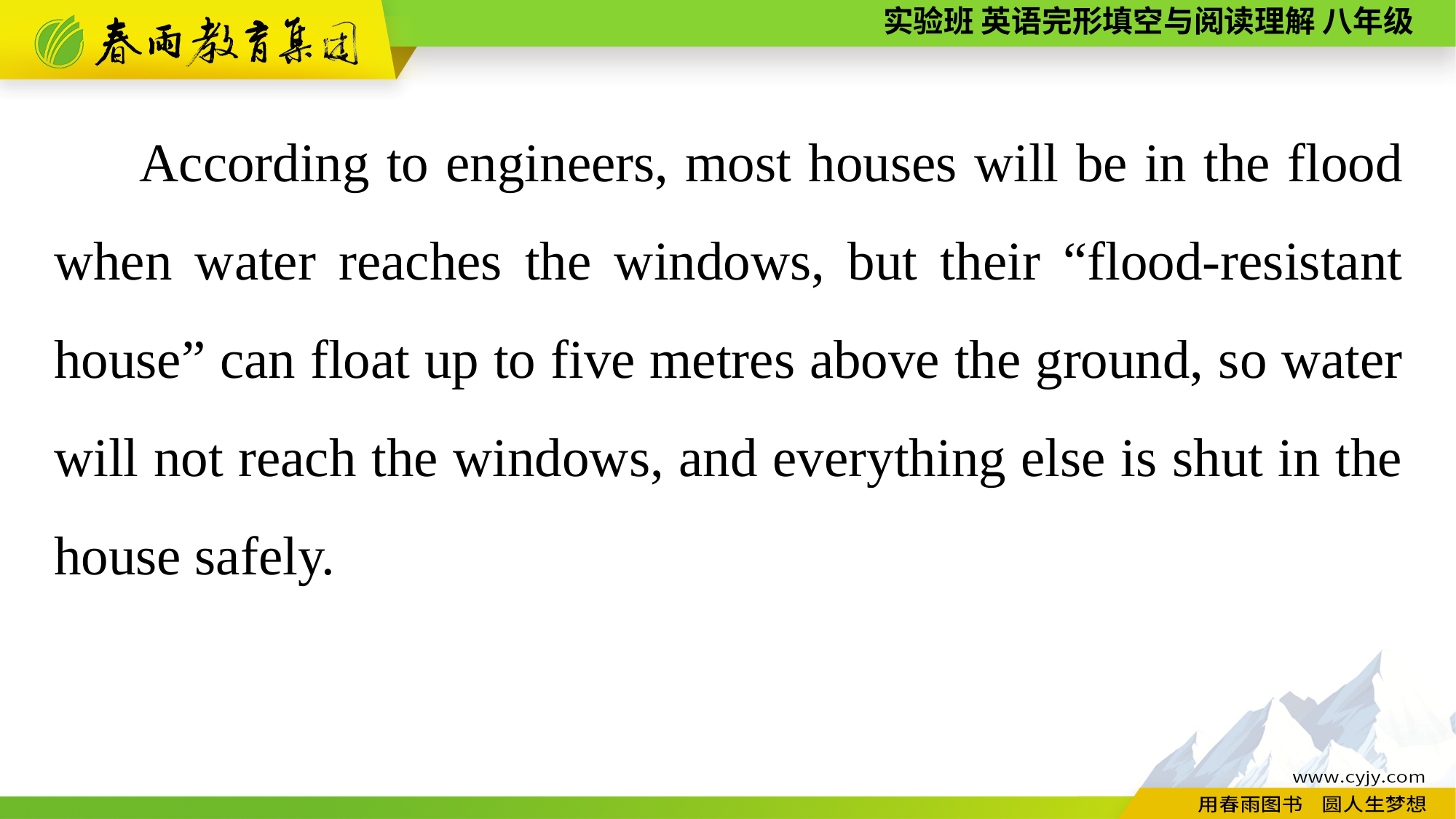

According to engineers, most houses will be in the flood when water reaches the windows, but their “flood-resistant house” can float up to five metres above the ground, so water will not reach the windows, and everything else is shut in the house safely.